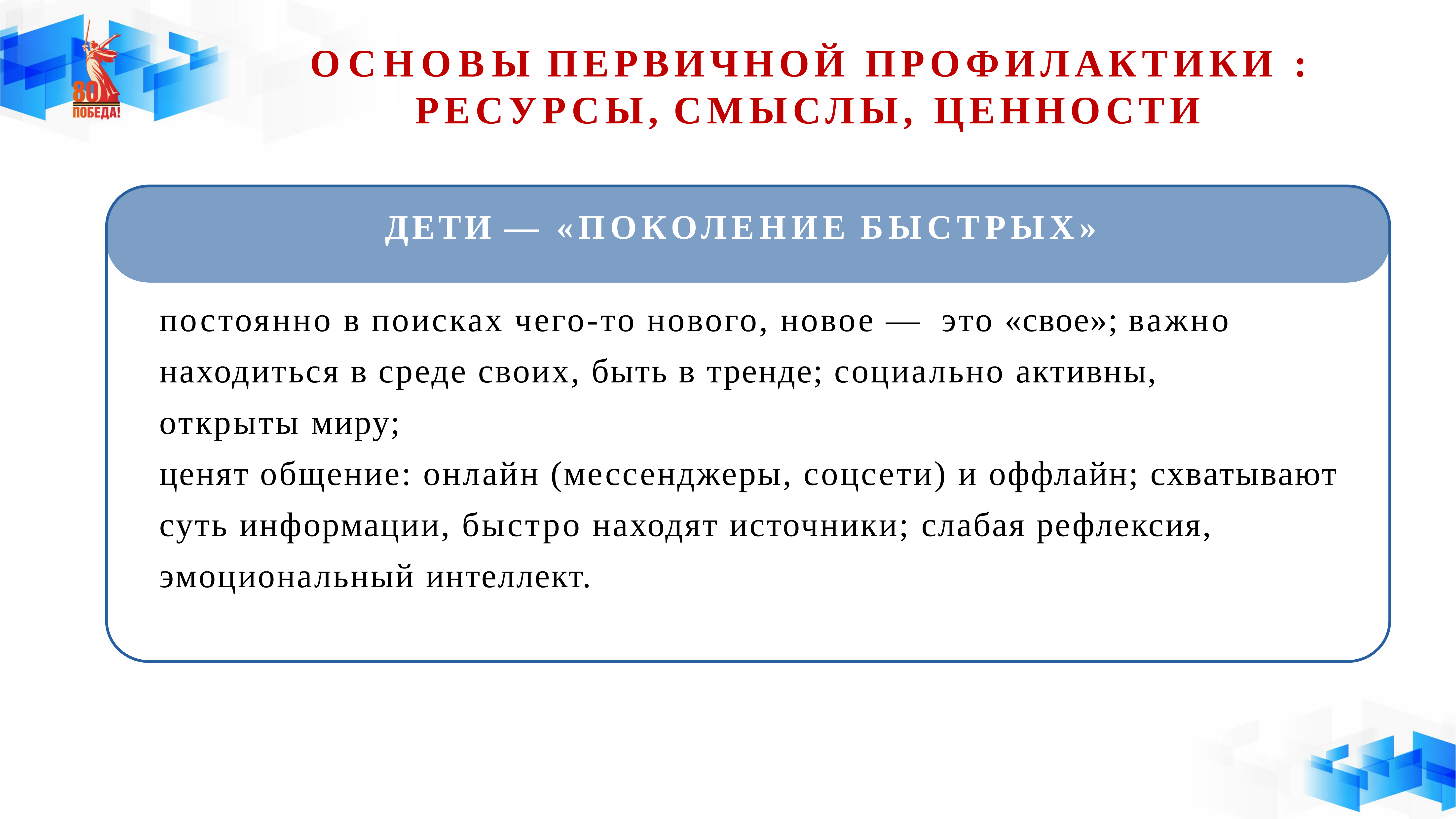

# ОСНОВЫ ПЕРВИЧНОЙ ПРОФИЛАКТИКИ : РЕСУРСЫ, СМЫСЛЫ, ЦЕННОСТИ

ДЕТИ — «ПОКОЛЕНИЕ БЫСТРЫХ»
постоянно в поисках чего-то нового, новое — это «свое»; важно находиться в среде своих, быть в тренде; социально активны, открыты миру;
ценят общение: онлайн (мессенджеры, соцсети) и оффлайн; схватывают суть информации, быстро находят источники; слабая рефлексия, эмоциональный интеллект.